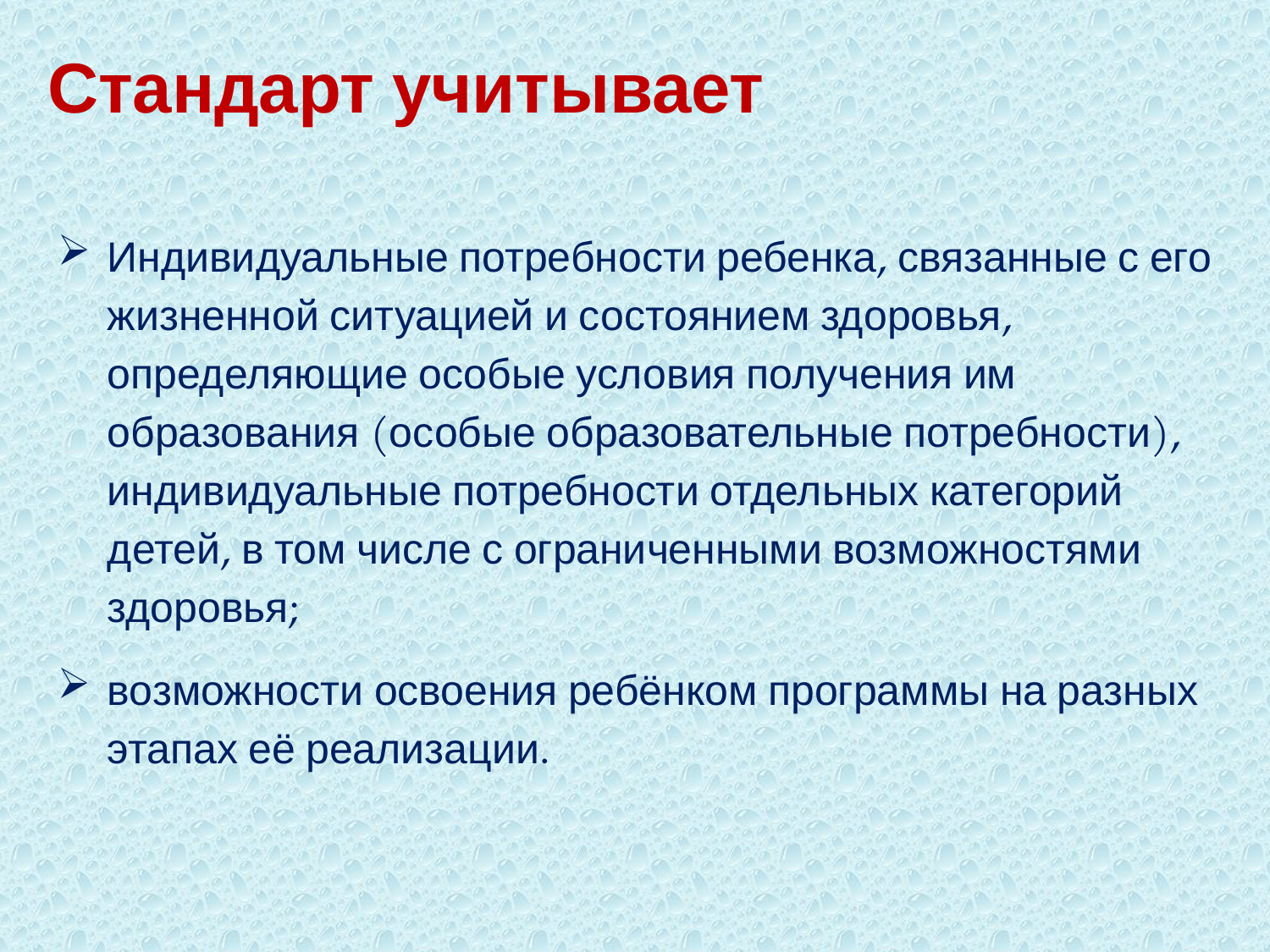

Стандарт учитывает
Индивидуальные потребности ребенка, связанные с его жизненной ситуацией и состоянием здоровья, определяющие особые условия получения им образования (особые образовательные потребности), индивидуальные потребности отдельных категорий детей, в том числе с ограниченными возможностями здоровья;
возможности освоения ребёнком программы на разных этапах её реализации.